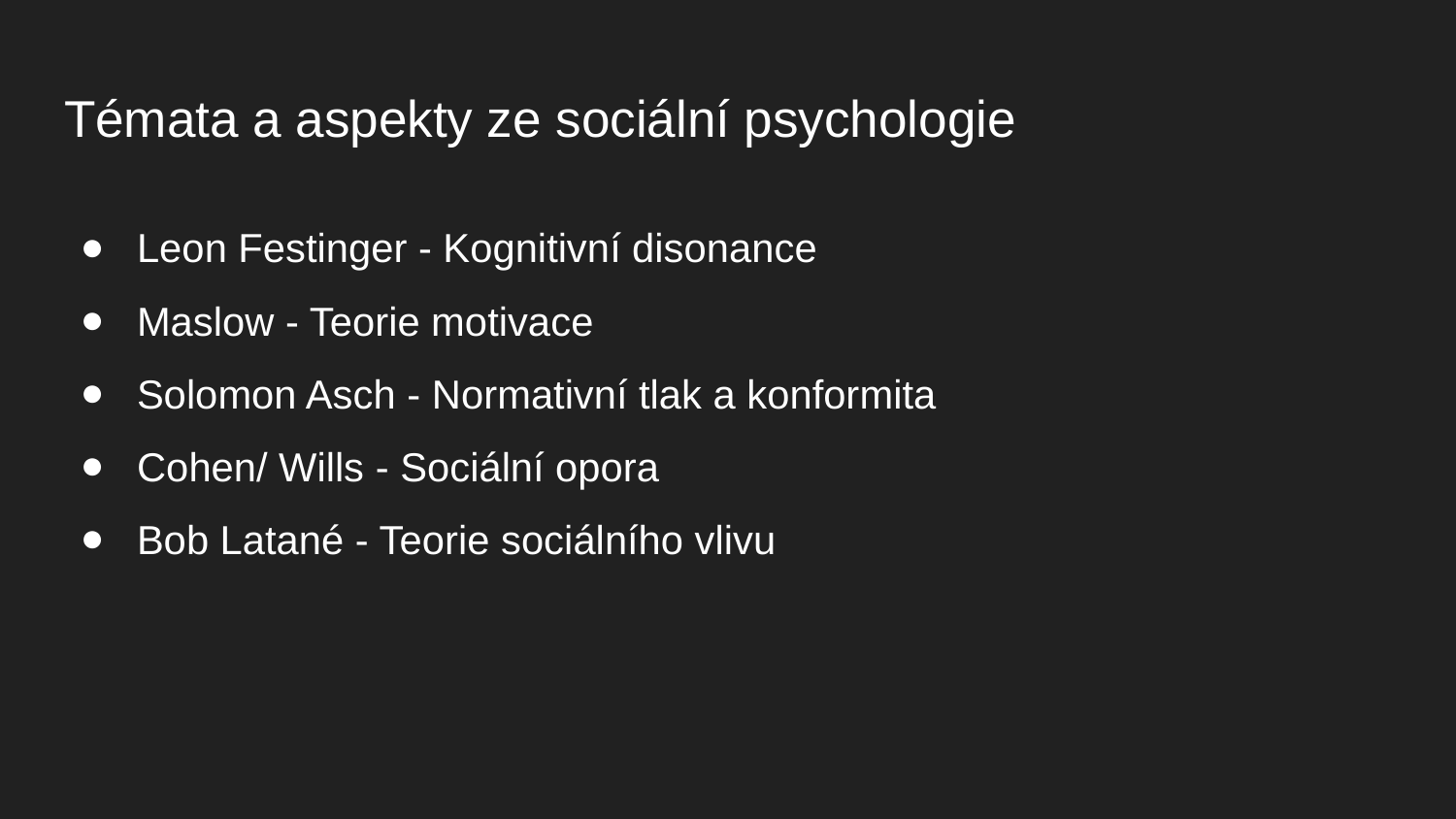

# Témata a aspekty ze sociální psychologie
Leon Festinger - Kognitivní disonance
Maslow - Teorie motivace
Solomon Asch - Normativní tlak a konformita
Cohen/ Wills - Sociální opora
Bob Latané - Teorie sociálního vlivu